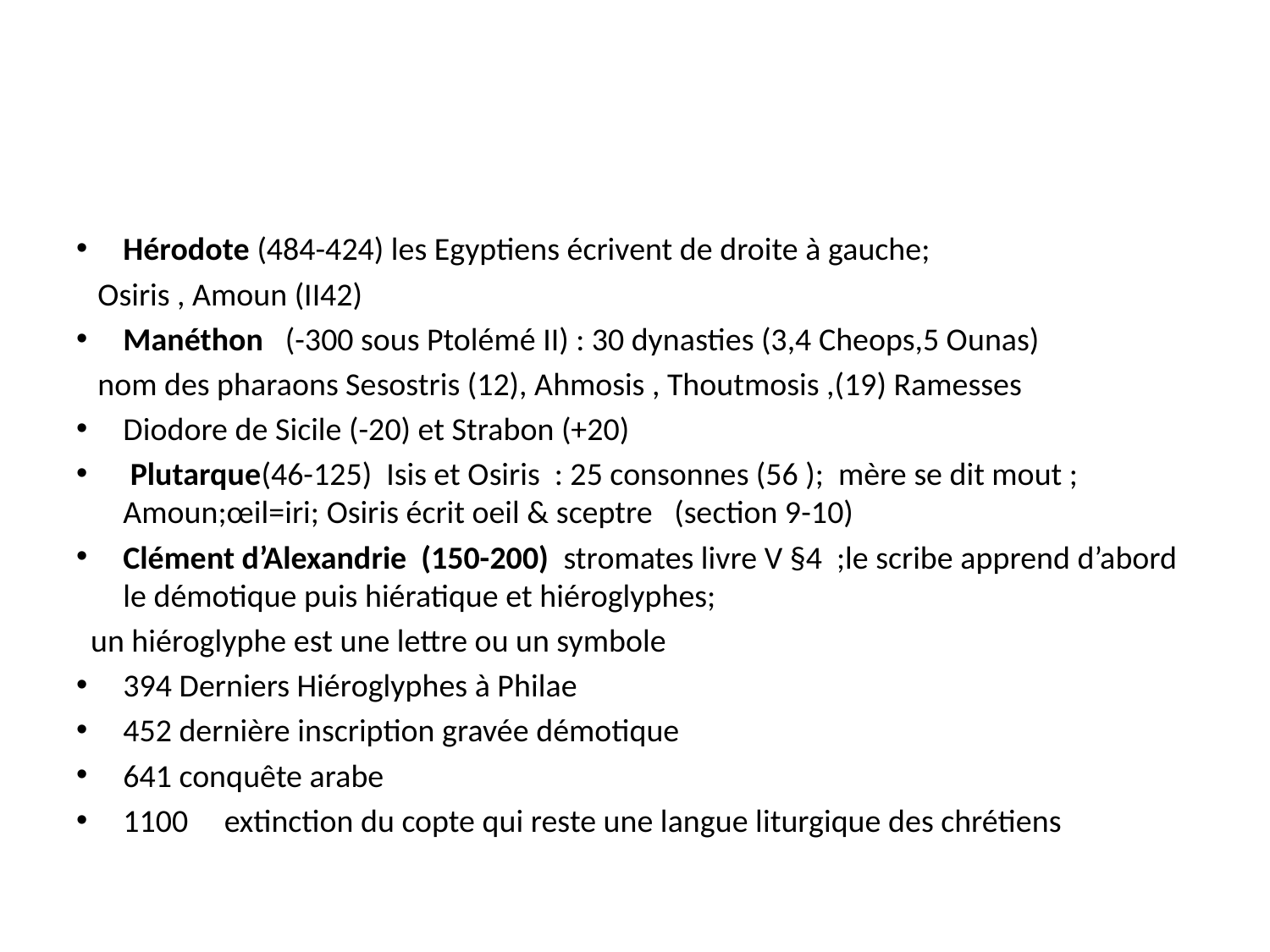

#
Hérodote (484-424) les Egyptiens écrivent de droite à gauche;
   Osiris , Amoun (II42)
Manéthon   (-300 sous Ptolémé II) : 30 dynasties (3,4 Cheops,5 Ounas)
   nom des pharaons Sesostris (12), Ahmosis , Thoutmosis ,(19) Ramesses
Diodore de Sicile (-20) et Strabon (+20)
 Plutarque(46-125)  Isis et Osiris  : 25 consonnes (56 );  mère se dit mout ; Amoun;œil=iri; Osiris écrit oeil & sceptre   (section 9-10)
Clément d’Alexandrie  (150-200)  stromates livre V §4  ;le scribe apprend d’abord le démotique puis hiératique et hiéroglyphes;
  un hiéroglyphe est une lettre ou un symbole
394 Derniers Hiéroglyphes à Philae
452 dernière inscription gravée démotique
641 conquête arabe
1100     extinction du copte qui reste une langue liturgique des chrétiens